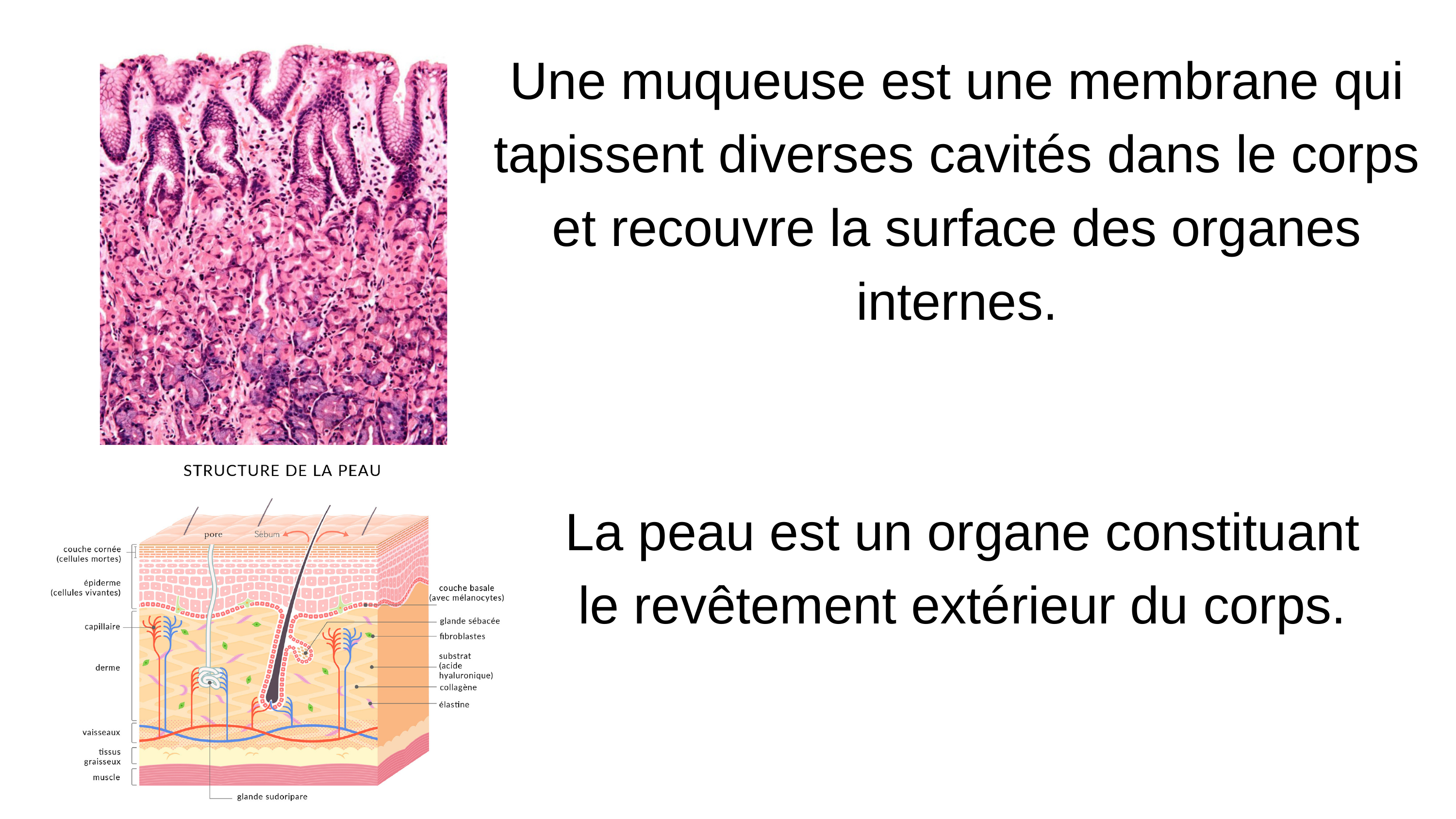

Une muqueuse est une membrane qui tapissent diverses cavités dans le corps et recouvre la surface des organes internes.

La peau est un organe constituant le revêtement extérieur du corps.